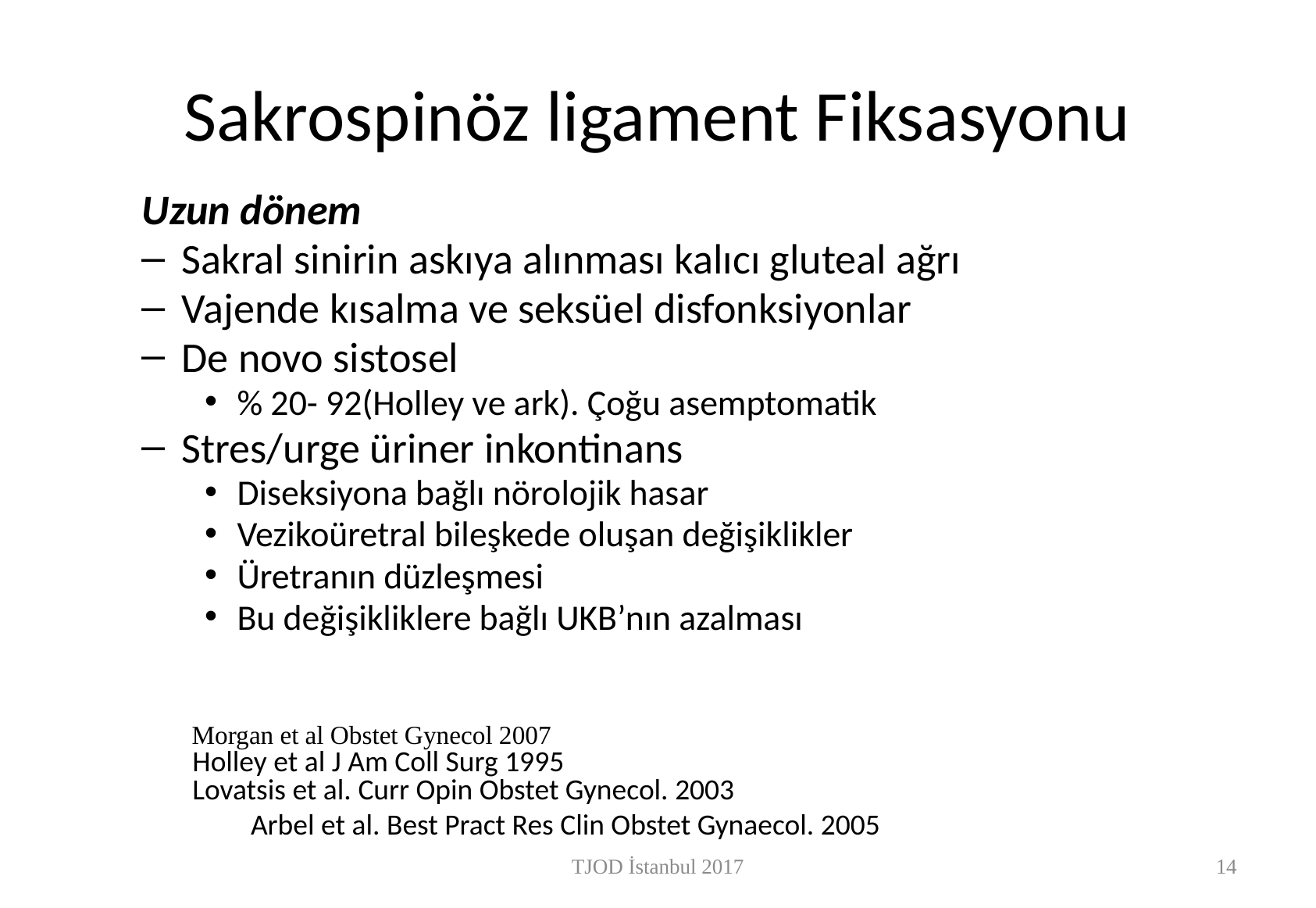

# Sakrospinöz ligament Fiksasyonu
Uzun dönem
Sakral sinirin askıya alınması kalıcı gluteal ağrı
Vajende kısalma ve seksüel disfonksiyonlar
De novo sistosel
% 20- 92(Holley ve ark). Çoğu asemptomatik
Stres/urge üriner inkontinans
Diseksiyona bağlı nörolojik hasar
Vezikoüretral bileşkede oluşan değişiklikler
Üretranın düzleşmesi
Bu değişikliklere bağlı UKB’nın azalması

	    Morgan et al Obstet Gynecol 2007
Holley et al J Am Coll Surg 1995
Lovatsis et al. Curr Opin Obstet Gynecol. 2003
	    Arbel et al. Best Pract Res Clin Obstet Gynaecol. 2005
TJOD İstanbul 2017
14